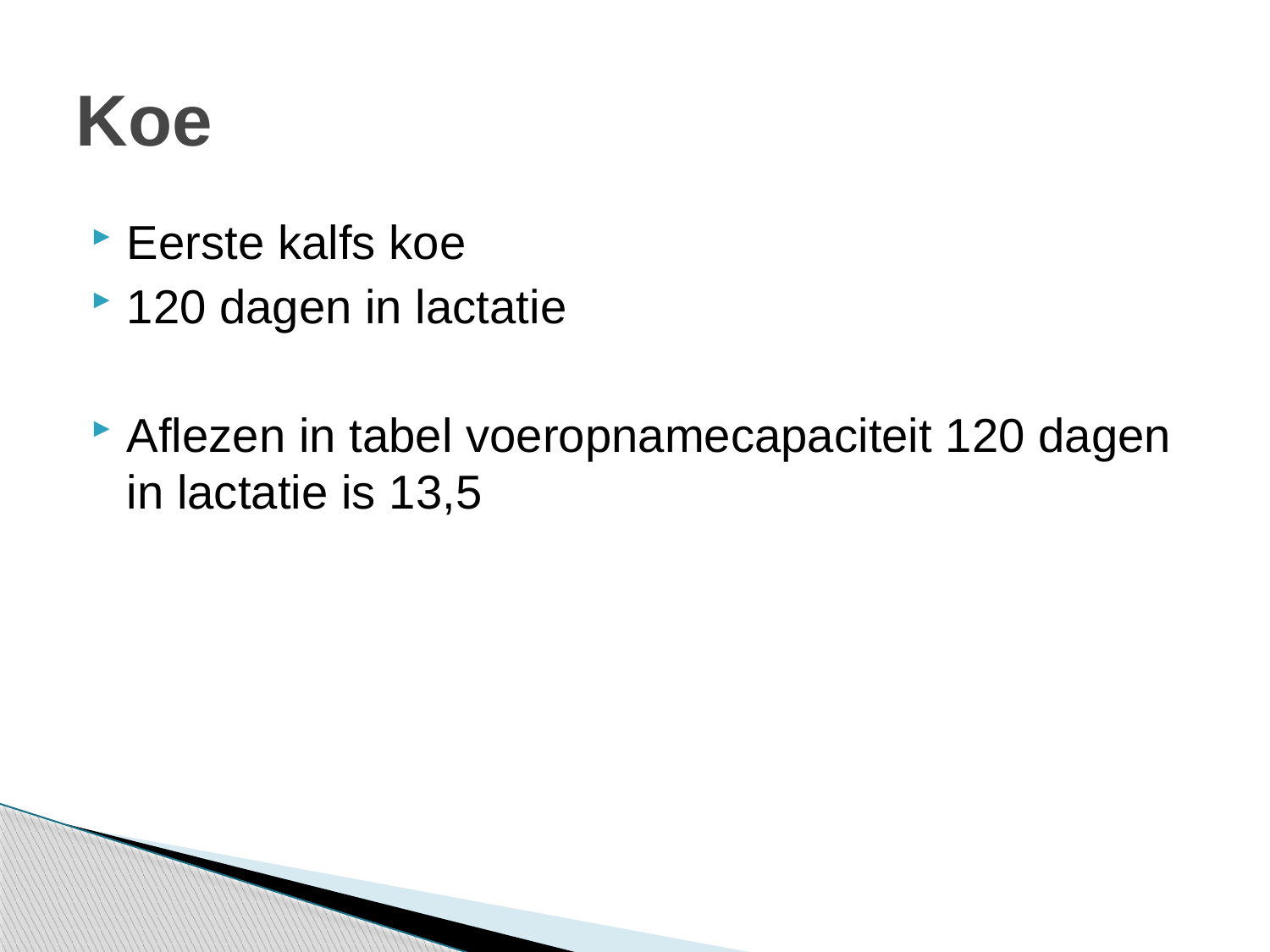

# Koe
Eerste kalfs koe
120 dagen in lactatie

Aflezen in tabel voeropnamecapaciteit 120 dagen in lactatie is 13,5